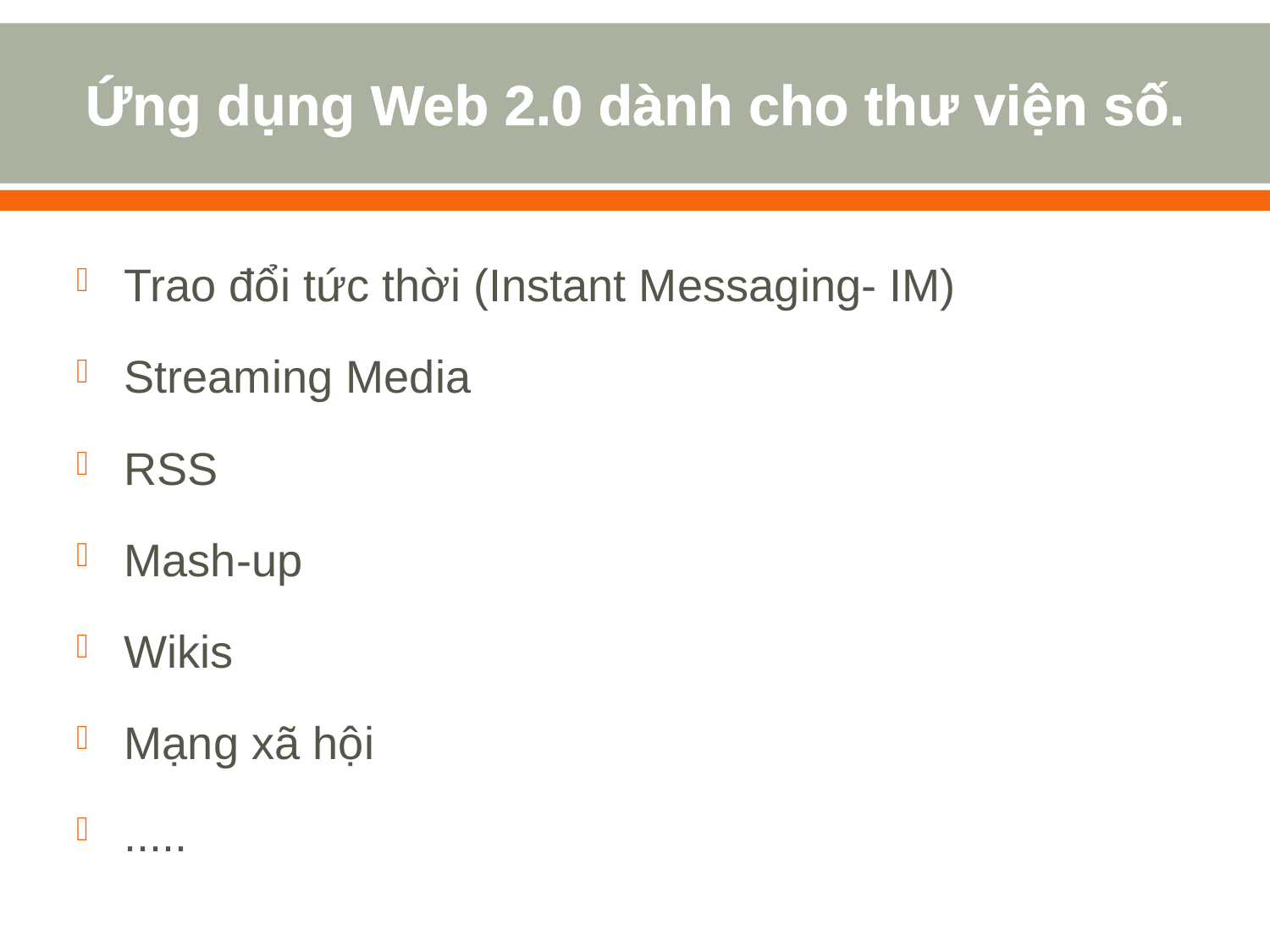

# Ứng dụng Web 2.0 dành cho thư viện số.
Trao đổi tức thời (Instant Messaging- IM)
Streaming Media
RSS
Mash-up
Wikis
Mạng xã hội
.....